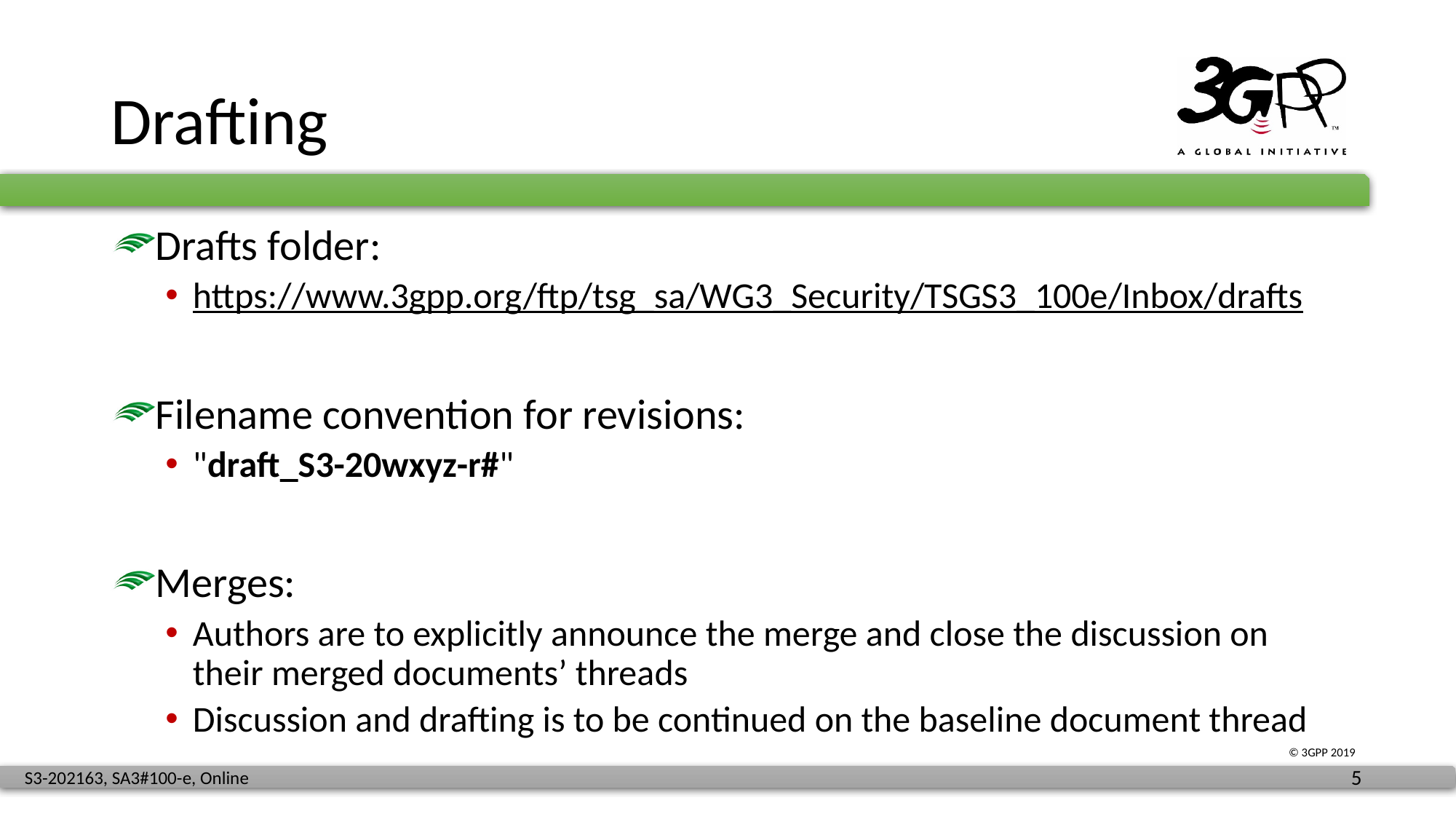

# Drafting
Drafts folder:
https://www.3gpp.org/ftp/tsg_sa/WG3_Security/TSGS3_100e/Inbox/drafts

Filename convention for revisions:
"draft_S3-20wxyz-r#"

Merges:
Authors are to explicitly announce the merge and close the discussion on their merged documents’ threads
Discussion and drafting is to be continued on the baseline document thread